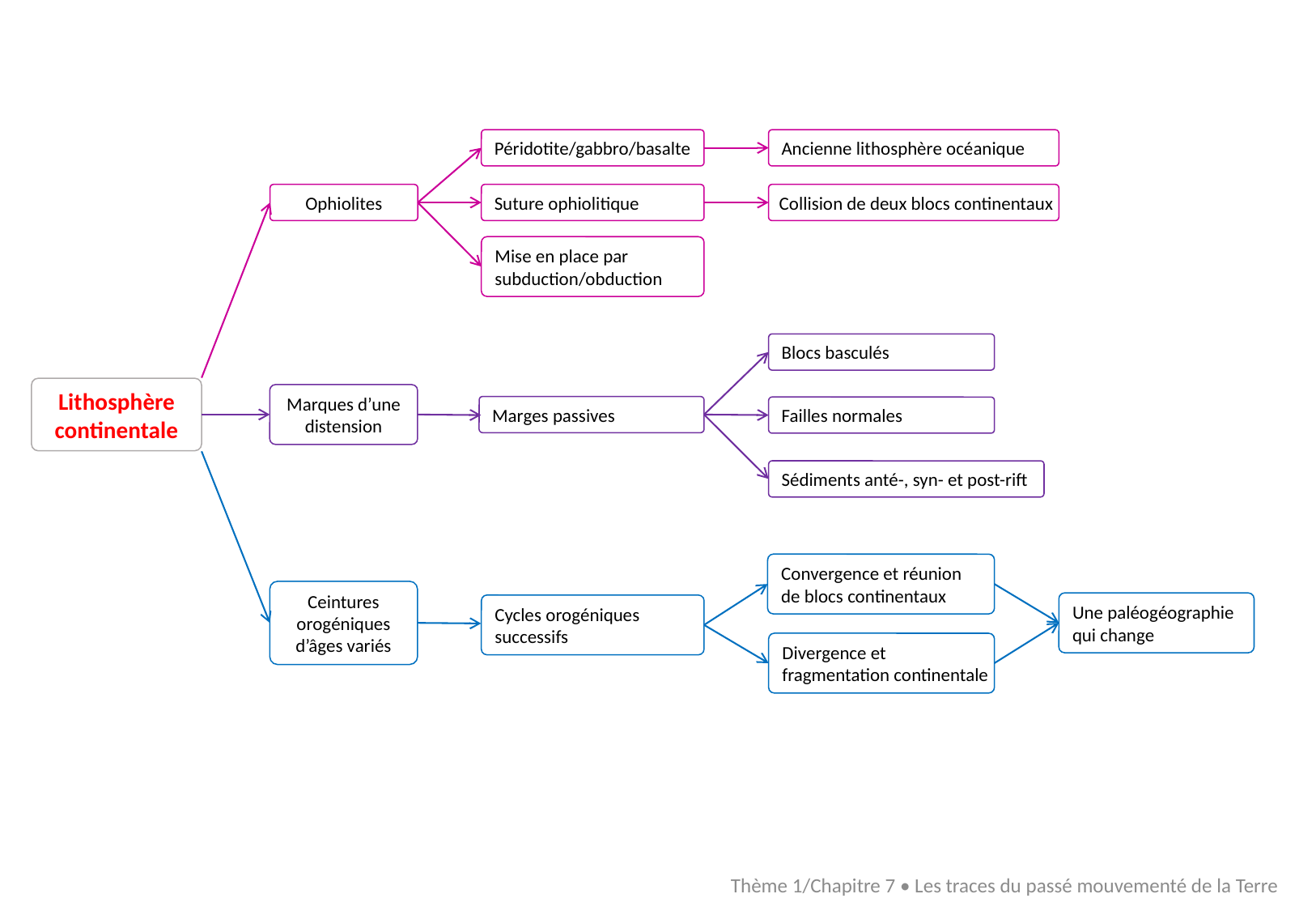

Péridotite/gabbro/basalte
Ancienne lithosphère océanique
Suture ophiolitique
Collision de deux blocs continentaux
Ophiolites
Mise en place par subduction/obduction
Blocs basculés
Lithosphère continentale
Marques d’une distension
Marges passives
Failles normales
Sédiments anté-, syn- et post-rift
Convergence et réunion de blocs continentaux
Ceintures orogéniques d’âges variés
Une paléogéographie qui change
Cycles orogéniques successifs
Divergence et fragmentation continentale
Thème 1/Chapitre 7 • Les traces du passé mouvementé de la Terre